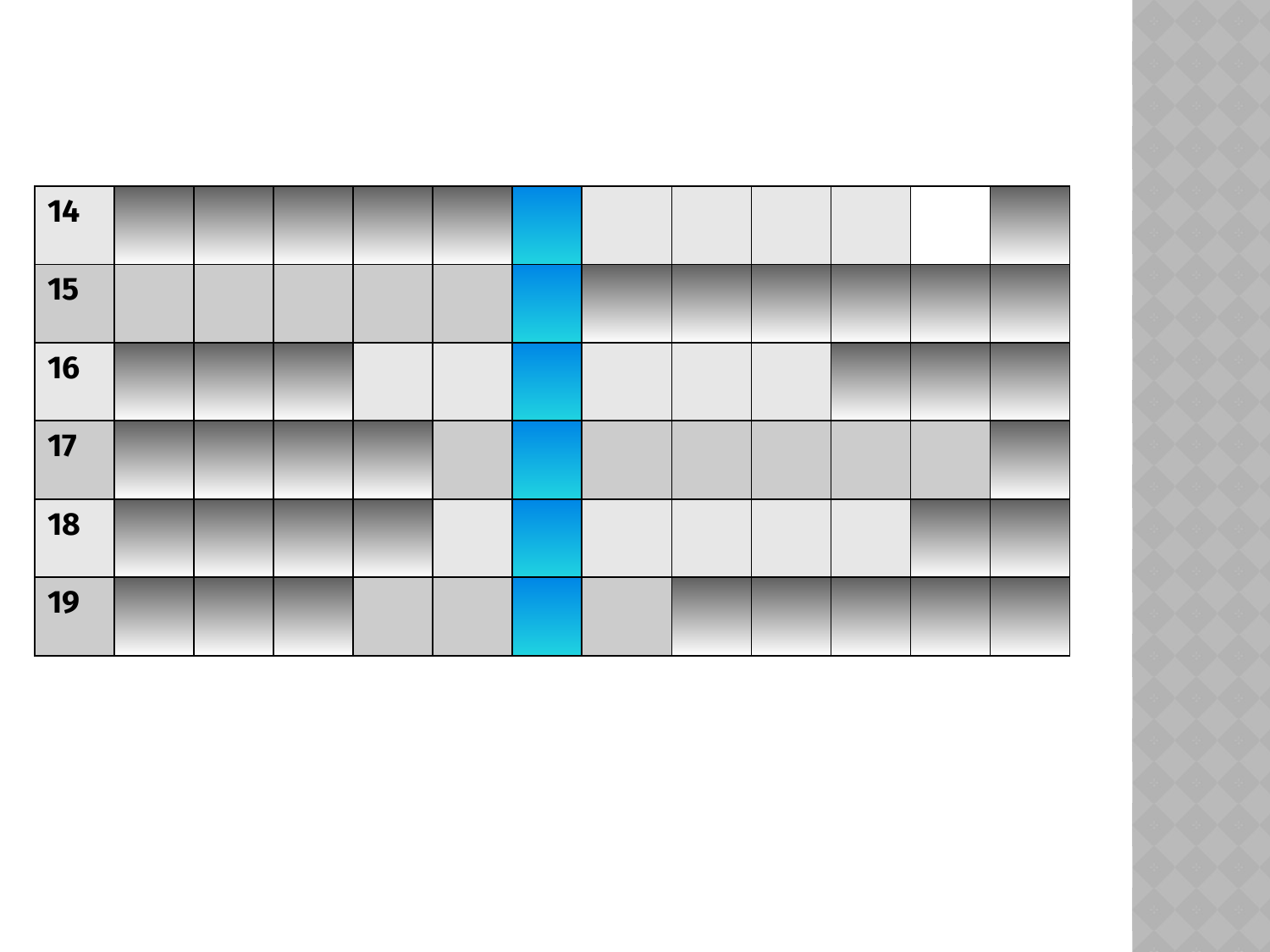

| 14 |  |  |  |  |  |  |  |  |  |  |  |  |
| --- | --- | --- | --- | --- | --- | --- | --- | --- | --- | --- | --- | --- |
| 15 |  |  |  |  |  |  |  |  |  |  |  |  |
| 16 |  |  |  |  |  |  |  |  |  |  |  |  |
| 17 |  |  |  |  |  |  |  |  |  |  |  |  |
| 18 |  |  |  |  |  |  |  |  |  |  |  |  |
| 19 |  |  |  |  |  |  |  |  |  |  |  |  |